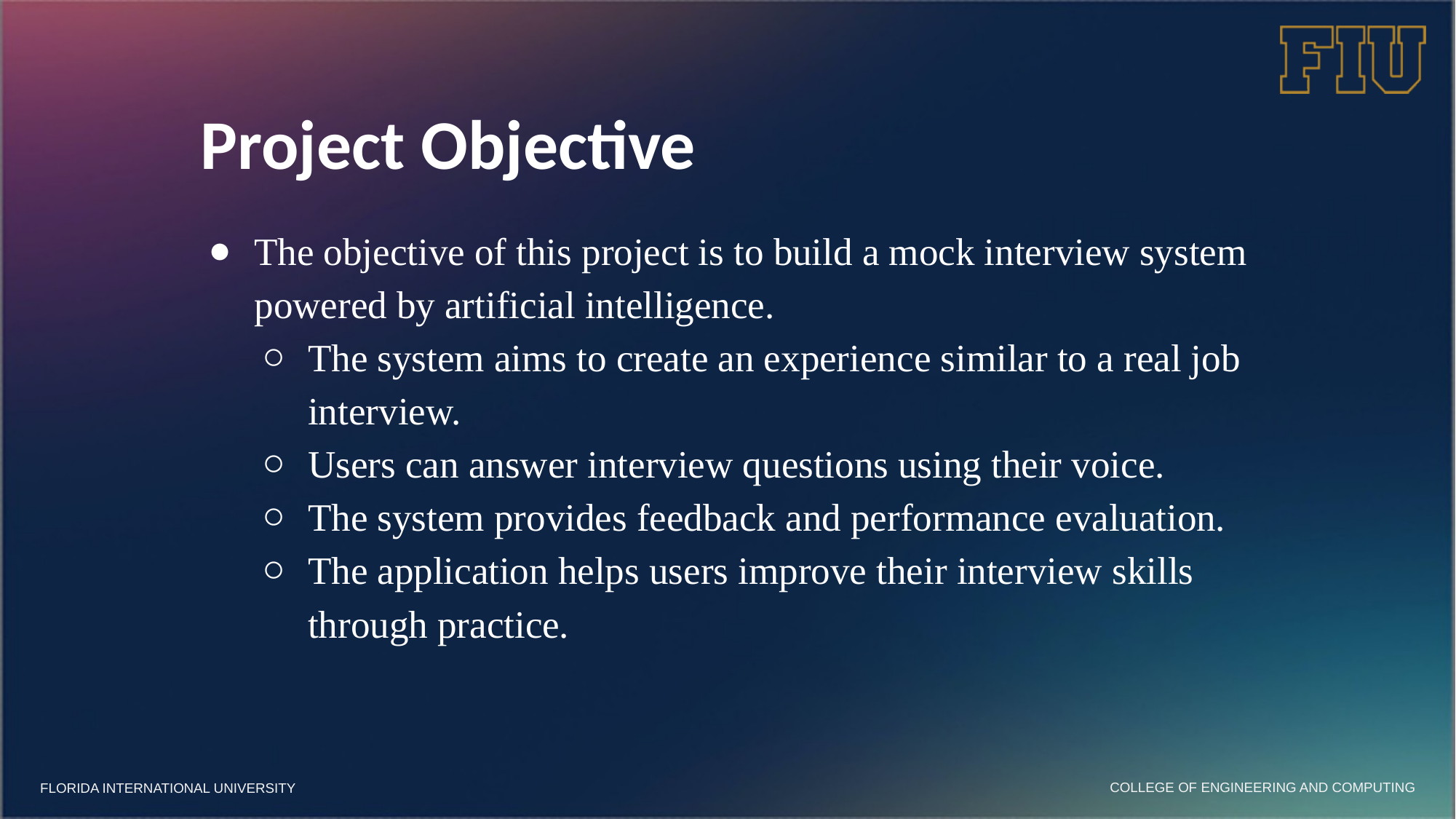

# Project Objective
The objective of this project is to build a mock interview system powered by artificial intelligence.
The system aims to create an experience similar to a real job interview.
Users can answer interview questions using their voice.
The system provides feedback and performance evaluation.
The application helps users improve their interview skills through practice.